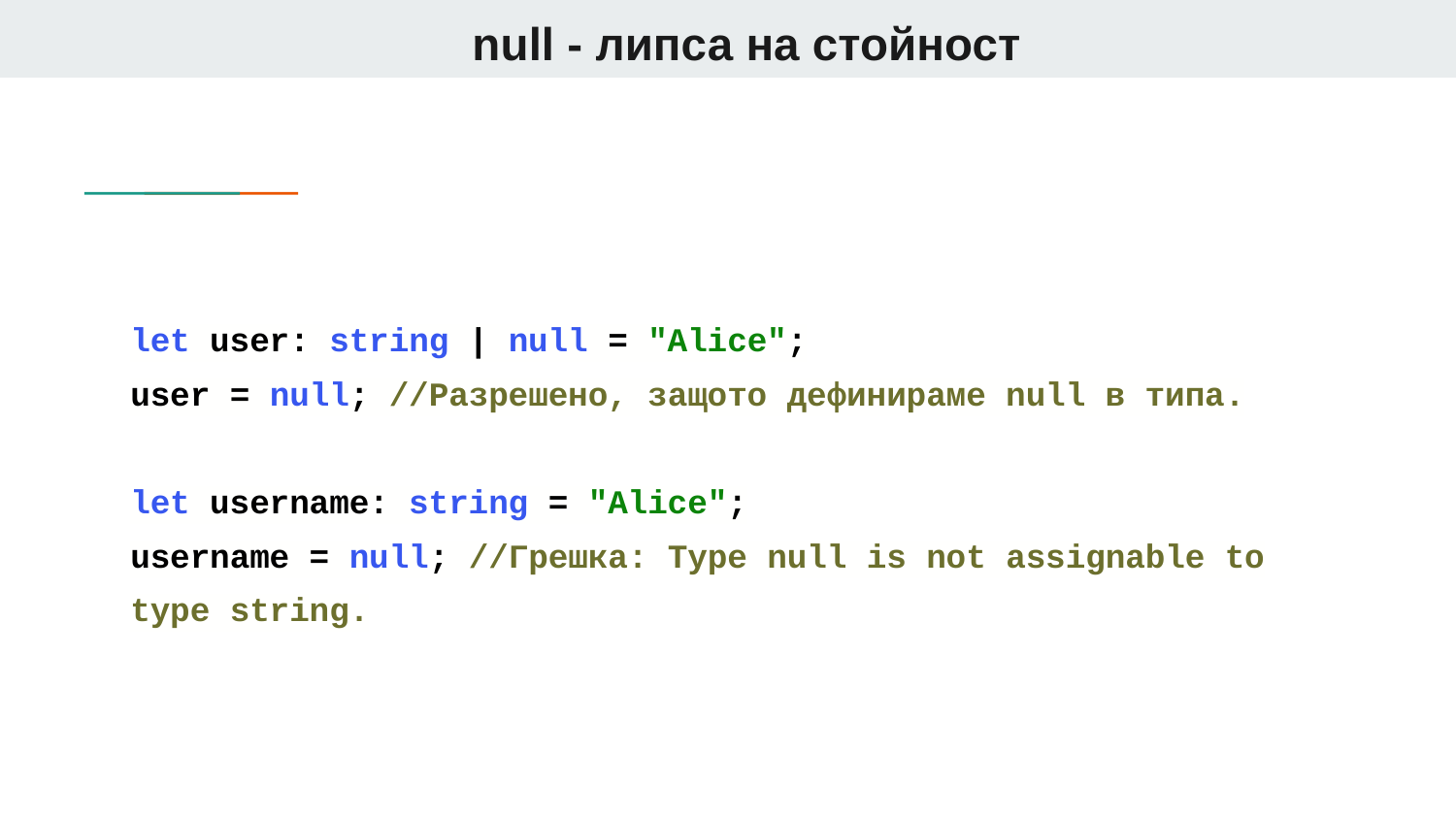

# null - липса на стойност
let user: string | null = "Alice";
user = null; //Разрешено, защото дефинираме null в типа.

let username: string = "Alice";
username = null; //Грешка: Type null is not assignable to type string.